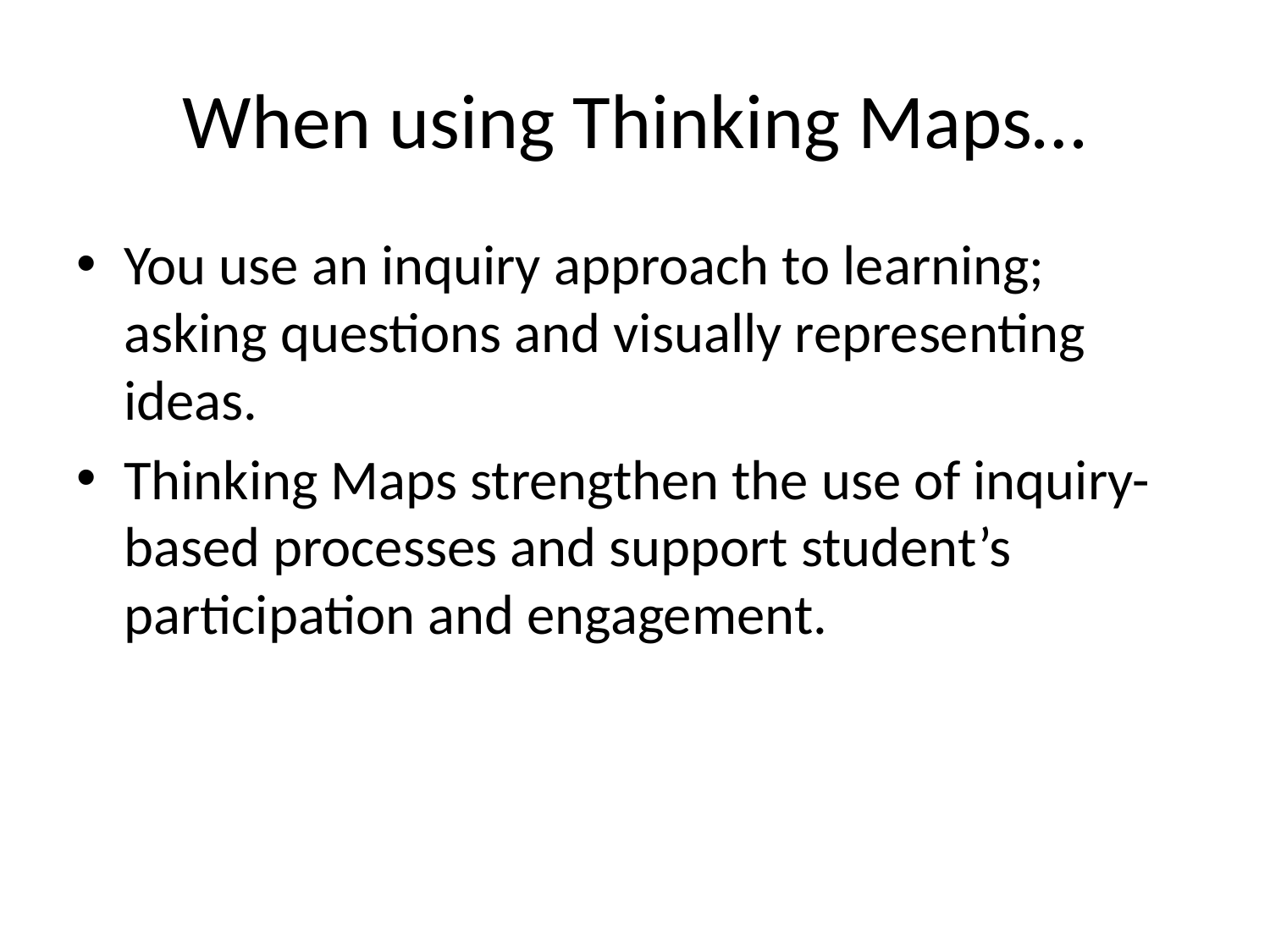

# When using Thinking Maps…
You use an inquiry approach to learning; asking questions and visually representing ideas.
Thinking Maps strengthen the use of inquiry-based processes and support student’s participation and engagement.